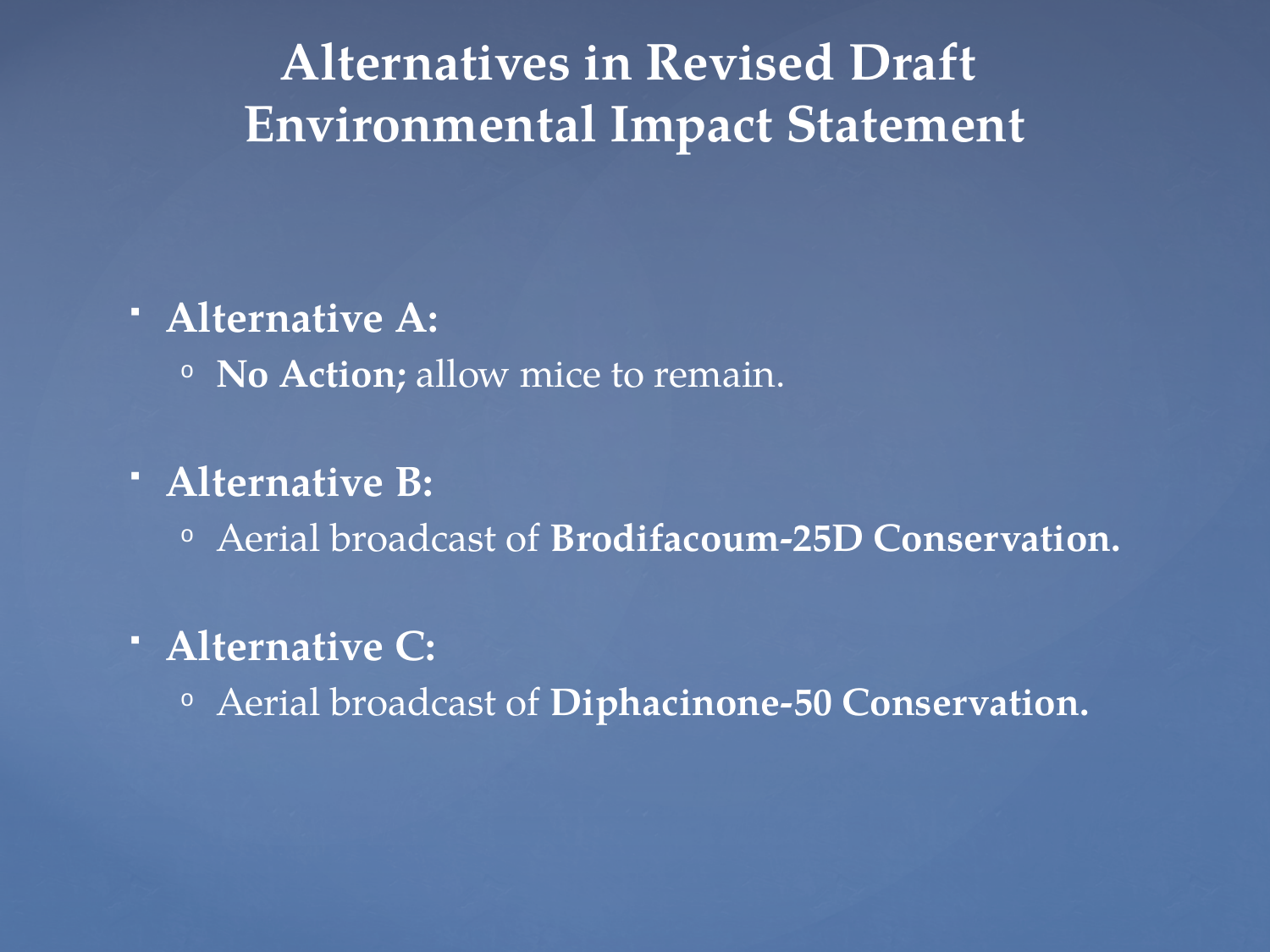

# Alternatives in Revised Draft Environmental Impact Statement
Alternative A:
No Action; allow mice to remain.
Alternative B:
Aerial broadcast of Brodifacoum-25D Conservation.
Alternative C:
Aerial broadcast of Diphacinone-50 Conservation.